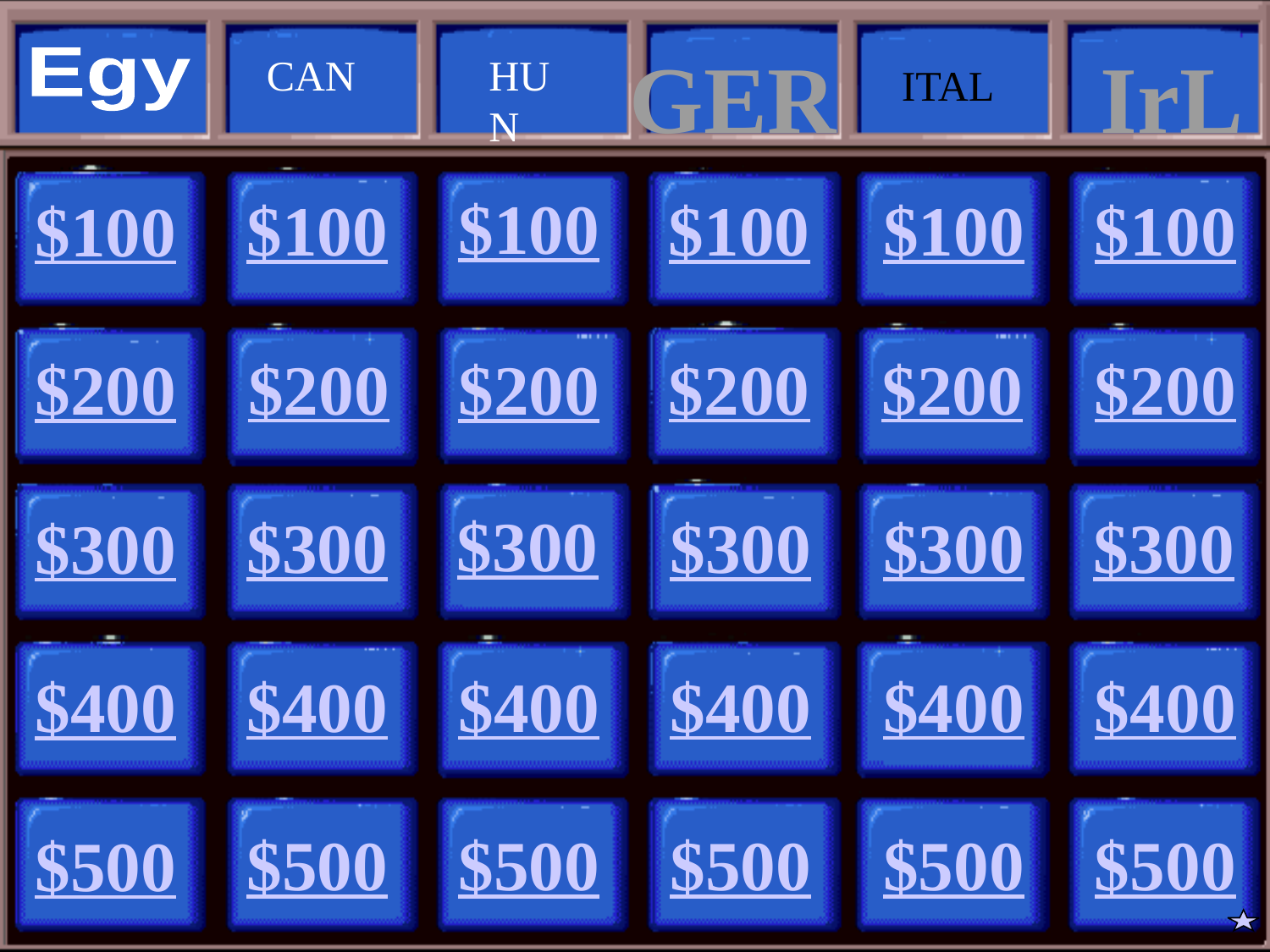

GER
IrL
CAN
HUN
Egy
ITAL
$100
$100
$100
$100
$100
$100
$200
$200
$200
$200
$200
$200
$300
$300
$300
$300
$300
$300
$400
$400
$400
$400
$400
$400
$500
$500
$500
$500
$500
$500